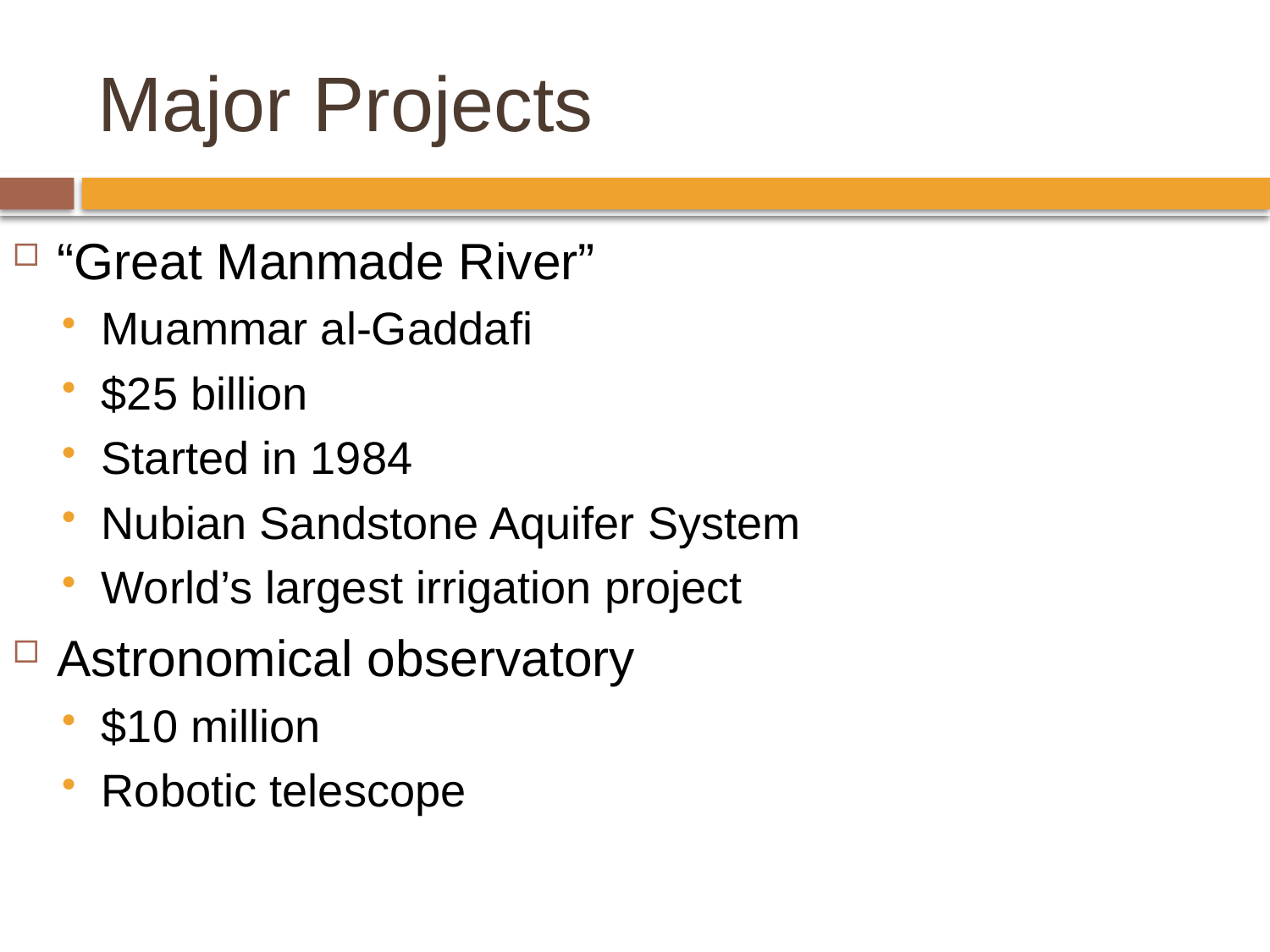

# Major Projects
“Great Manmade River”
Muammar al-Gaddafi
$25 billion
Started in 1984
Nubian Sandstone Aquifer System
World’s largest irrigation project
Astronomical observatory
$10 million
Robotic telescope